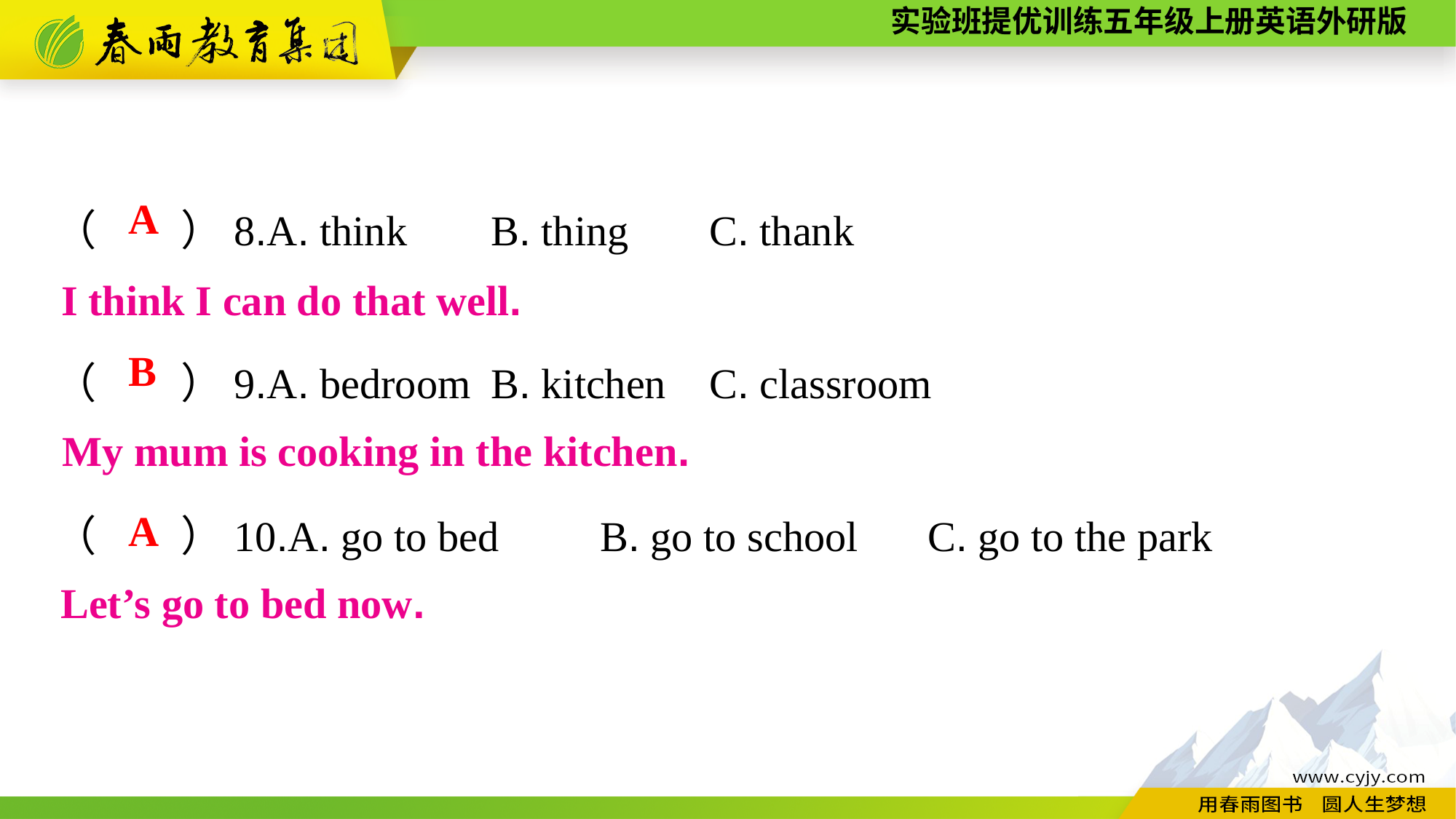

（　　）8.A. think	B. thing	C. thank

（　　）9.A. bedroom	B. kitchen	C. classroom

（　　）10.A. go to bed	B. go to school	C. go to the park
A
I think I can do that well.
B
My mum is cooking in the kitchen.
A
Let’s go to bed now.